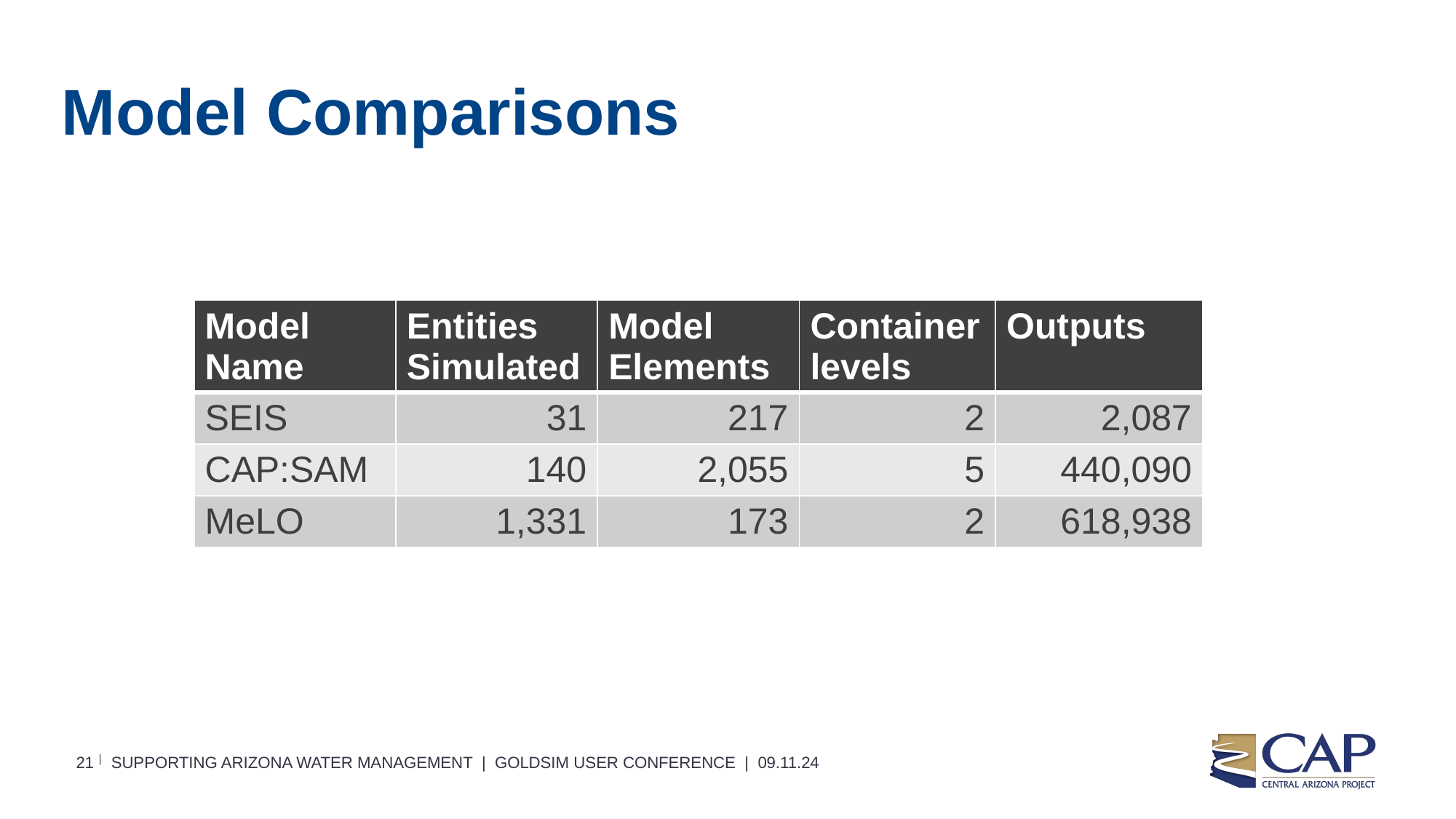

# Model Comparisons
| Model Name | Entities Simulated | Model Elements | Container levels | Outputs |
| --- | --- | --- | --- | --- |
| SEIS | 31 | 217 | 2 | 2,087 |
| CAP:SAM | 140 | 2,055 | 5 | 440,090 |
| MeLO | 1,331 | 173 | 2 | 618,938 |
21
Supporting Arizona Water Management  |  GoldSim User Conference  |  09.11.24